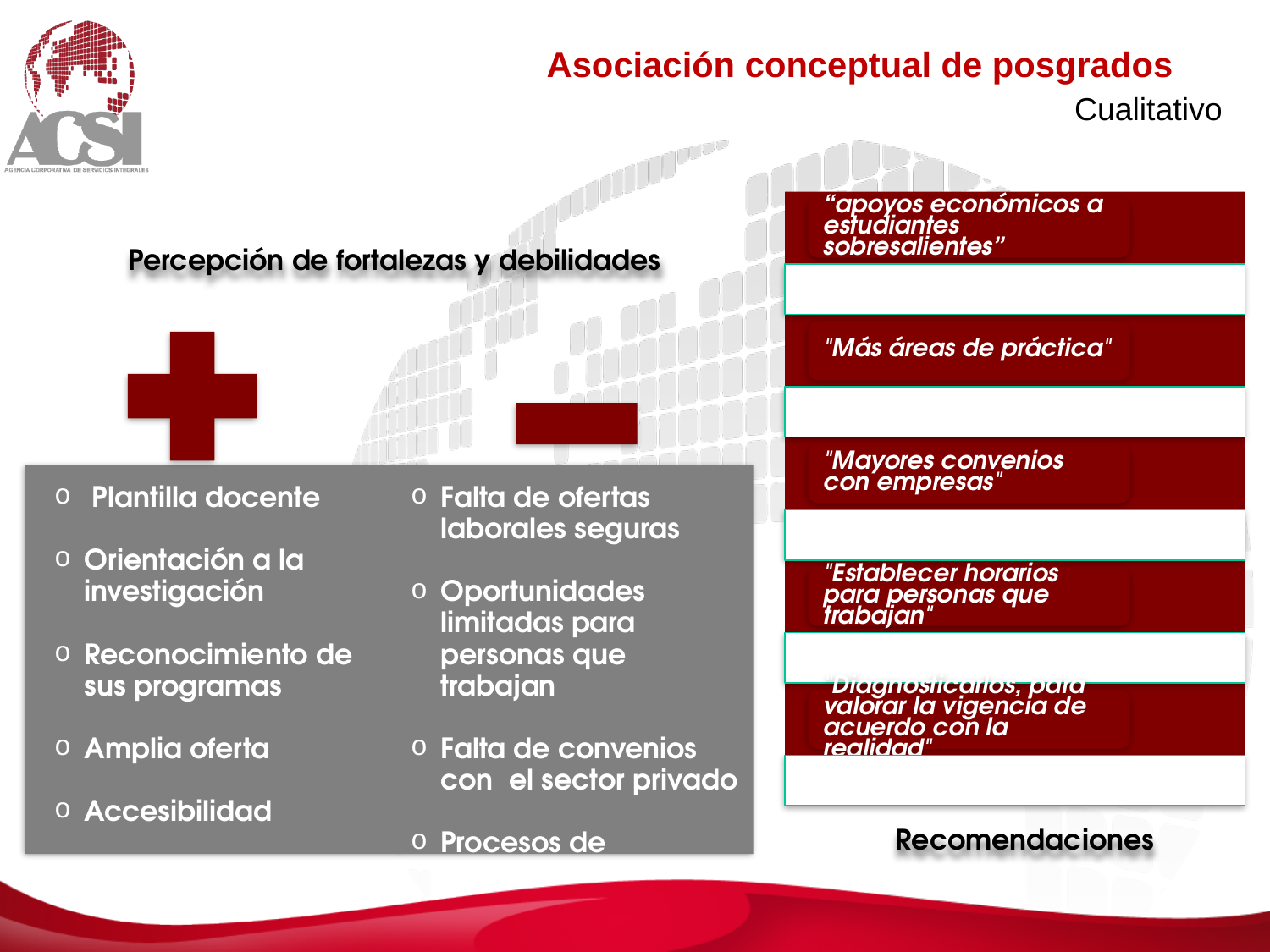

Asociación conceptual de posgrados
Cualitativo
“apoyos económicos a estudiantes sobresalientes”
"Más áreas de práctica"
"Mayores convenios con empresas"
"Establecer horarios para personas que trabajan"
"Diagnosticarlos, para valorar la vigencia de acuerdo con la realidad"
Percepción de fortalezas y debilidades

 Plantilla docente

Orientación a la investigación

Reconocimiento de sus programas

Amplia oferta

Accesibilidad
Falta de ofertas laborales seguras

Oportunidades limitadas para personas que trabajan

Falta de convenios con  el sector privado

Procesos de selección

Recomendaciones